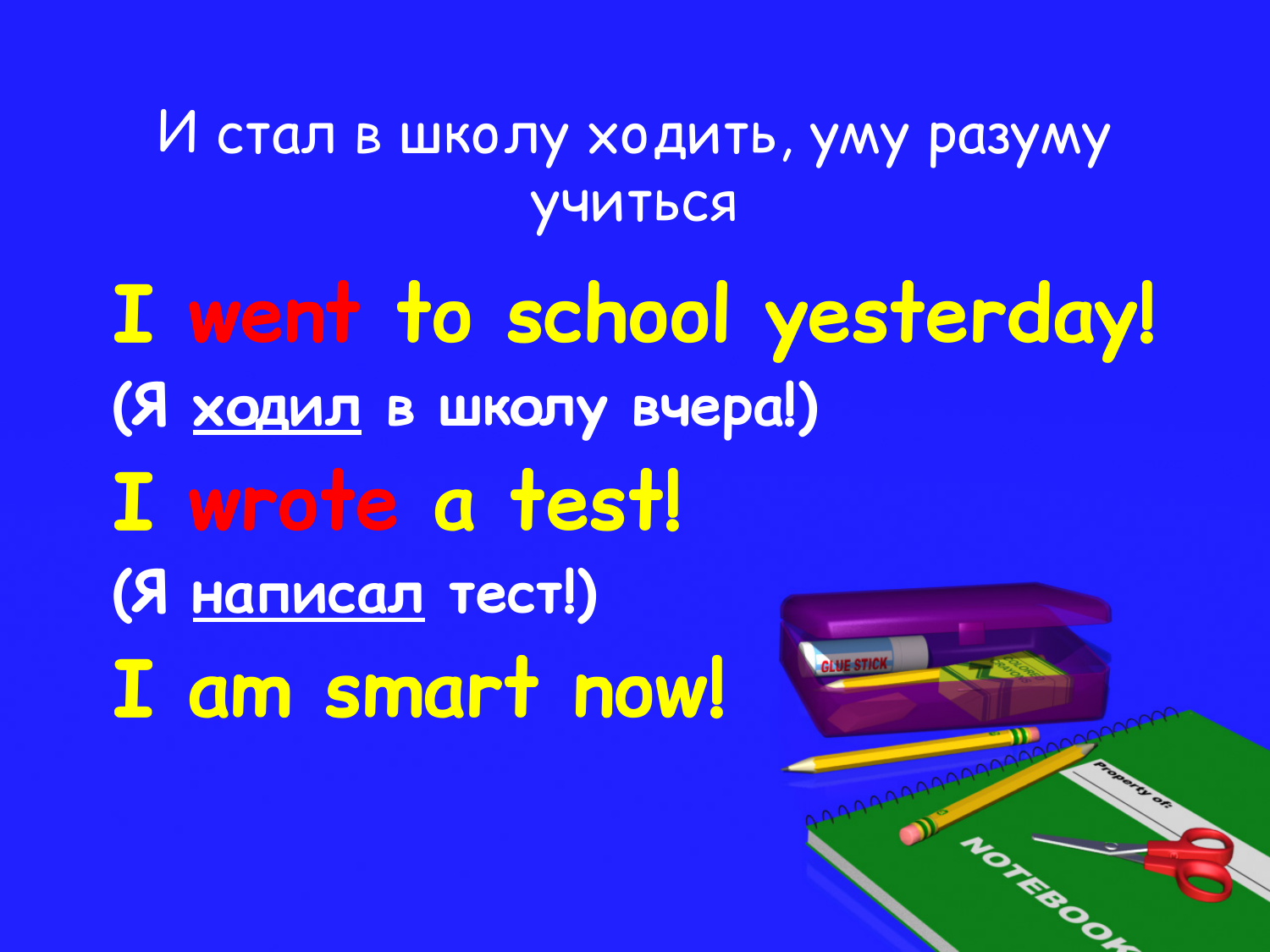

# И стал в школу ходить, уму разуму учиться
I went to school yesterday!
(Я ходил в школу вчера!)
I wrote a test!
(Я написал тест!)
I am smart now!